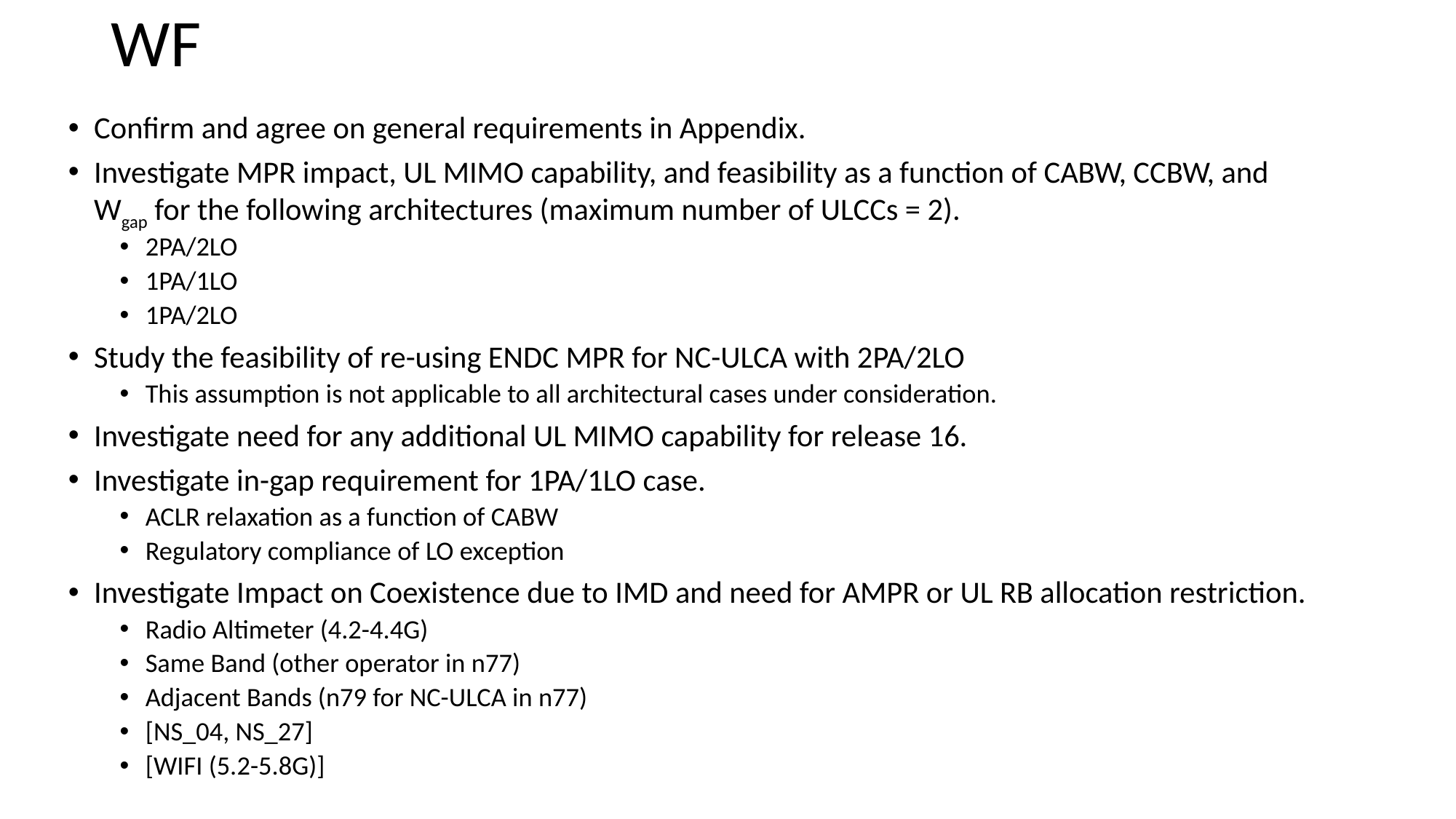

# WF
Confirm and agree on general requirements in Appendix.
Investigate MPR impact, UL MIMO capability, and feasibility as a function of CABW, CCBW, and Wgap for the following architectures (maximum number of ULCCs = 2).
2PA/2LO
1PA/1LO
1PA/2LO
Study the feasibility of re-using ENDC MPR for NC-ULCA with 2PA/2LO
This assumption is not applicable to all architectural cases under consideration.
Investigate need for any additional UL MIMO capability for release 16.
Investigate in-gap requirement for 1PA/1LO case.
ACLR relaxation as a function of CABW
Regulatory compliance of LO exception
Investigate Impact on Coexistence due to IMD and need for AMPR or UL RB allocation restriction.
Radio Altimeter (4.2-4.4G)
Same Band (other operator in n77)
Adjacent Bands (n79 for NC-ULCA in n77)
[NS_04, NS_27]
[WIFI (5.2-5.8G)]